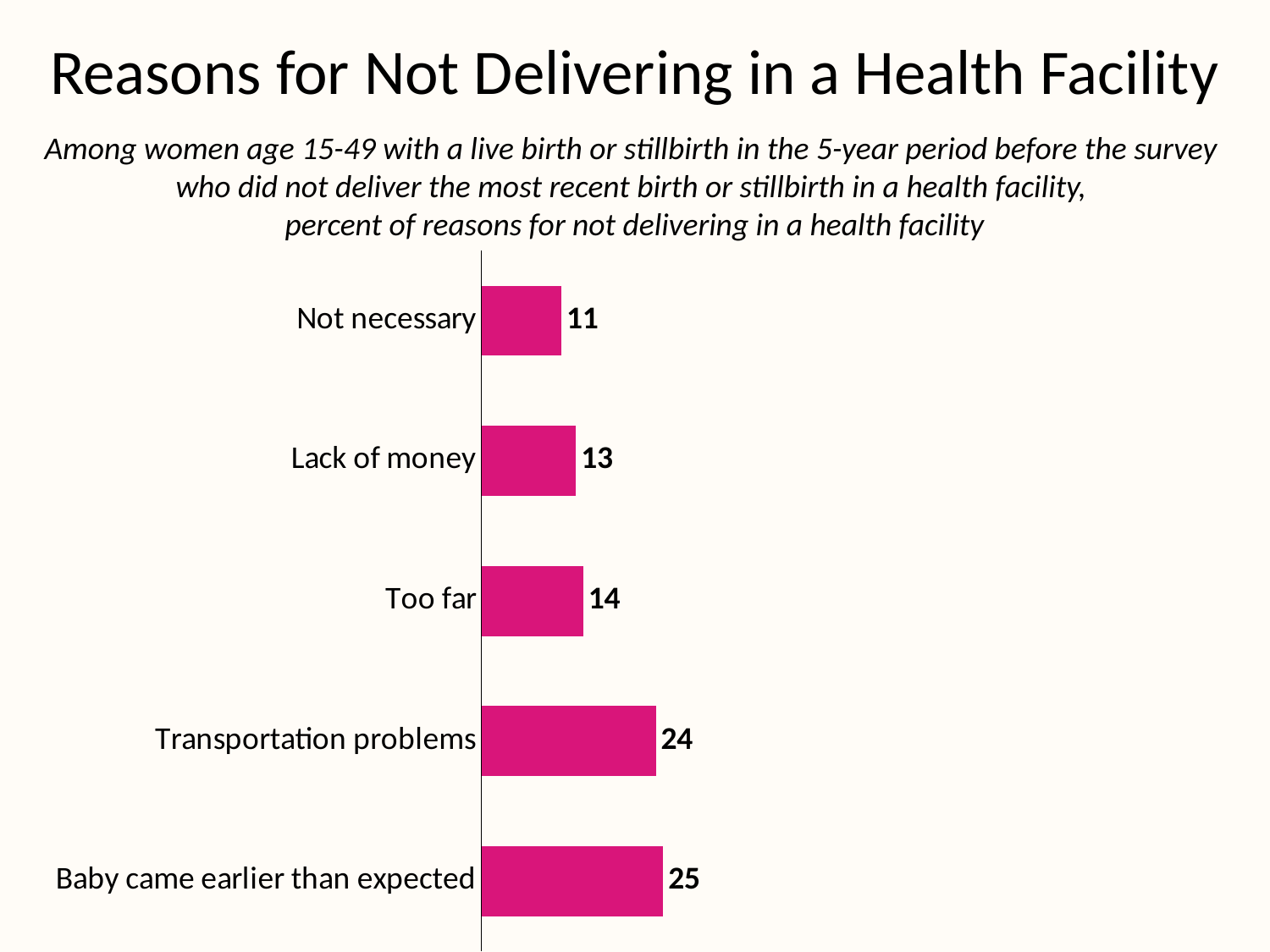

Reasons for Not Delivering in a Health Facility
Among women age 15-49 with a live birth or stillbirth in the 5-year period before the survey
who did not deliver the most recent birth or stillbirth in a health facility,
percent of reasons for not delivering in a health facility

### Chart

| Category | Series 1 |
|---|---|
| Baby came earlier than expected | 25.0 |
| Transportation problems | 24.0 |
| Too far | 14.0 |
| Lack of money | 13.0 |
| Not necessary | 11.0 |